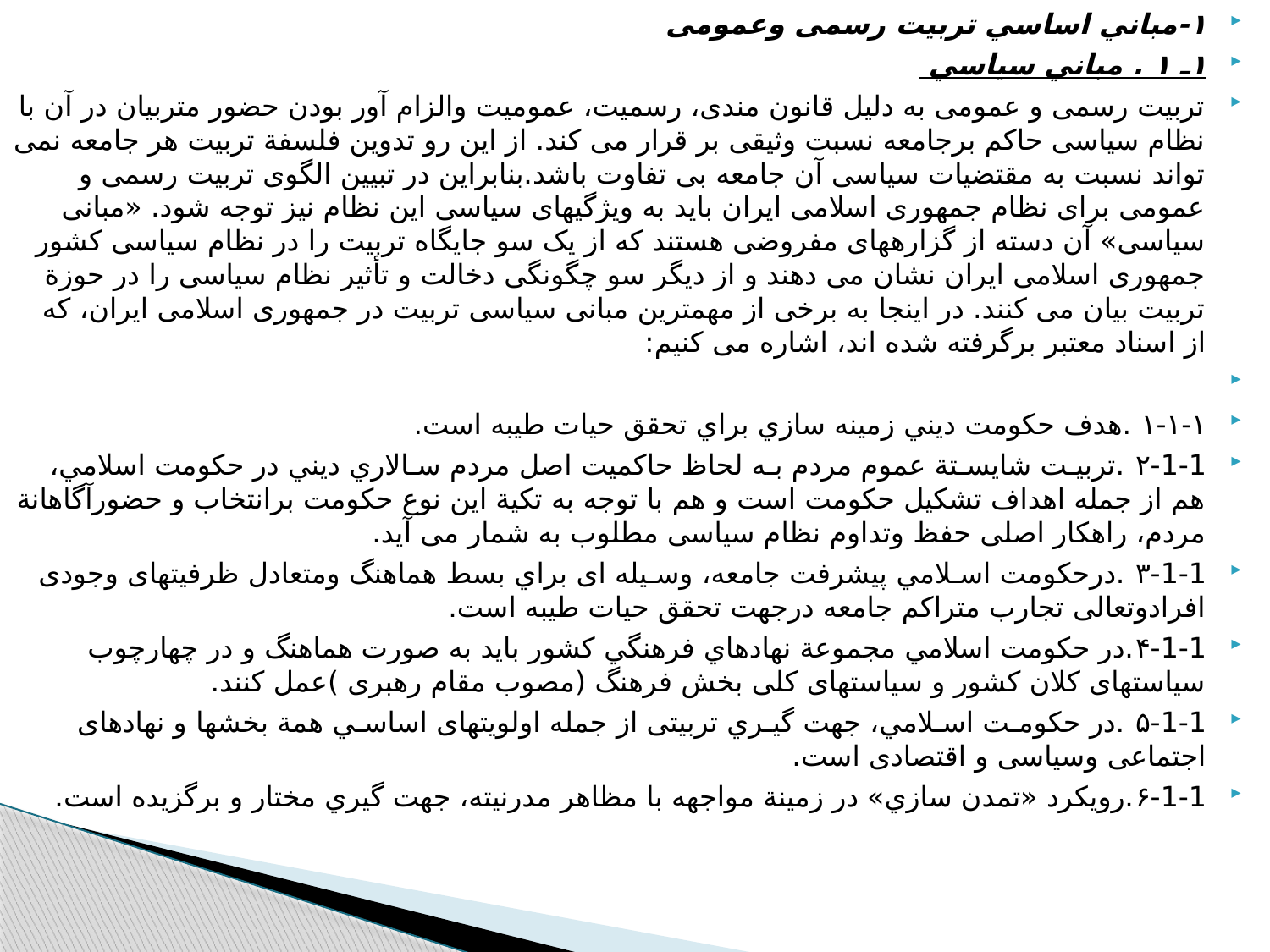

١-مباني اساسي تربيت رسمی وعمومی
۱ـ ۱ . مباني سياسي
تربيت رسمی و عمومی به دليل قانون مندی، رسميت، عموميت والزام آور بودن حضور متربيان در آن با نظام سياسی حاکم برجامعه نسبت وثيقی بر قرار می کند. از اين رو تدوين فلسفة تربيت هر جامعه نمی تواند نسبت به مقتضيات سياسی آن جامعه بی تفاوت باشد.بنابراین در تبیین الگوی تربيت رسمی و عمومی برای نظام جمهوری اسلامی ايران بايد به ويژگیهای سياسی اين نظام نيز توجه شود. «مبانی سياسی» آن دسته از گزارههای مفروضی هستند که از يک سو جايگاه تربيت را در نظام سياسی کشور جمهوری اسلامی ايران نشان می دهند و از ديگر سو چگونگی دخالت و تأثير نظام سياسی را در حوزة تربيت بيان می کنند. در اينجا به برخی از مهمترين مبانی سياسی تربيت در جمهوری اسلامی ايران، که از اسناد معتبر برگرفته شده اند، اشاره می کنيم:

۱-۱-۱ .هدف حکومت ديني زمينه سازي براي تحقق حيات طيبه است.
۲-1-1 .تربيـت شايسـتة عموم مردم بـه لحاظ حاکميت اصل مردم سـالاري ديني در حکومت اسلامي، هم از جمله اهداف تشکيل حکومت است و هم با توجه به تکية اين نوع حکومت برانتخاب و حضورآگاهانة مردم، راهکار اصلی حفظ وتداوم نظام سياسی مطلوب به شمار می آيد.
۳-1-1 .درحکومت اسـلامي پيشرفت جامعه، وسـيله ای براي بسط هماهنگ ومتعادل ظرفيتهای وجودی افرادوتعالی تجارب متراکم جامعه درجهت تحقق حيات طيبه است.
۴-1-1.در حکومت اسلامي مجموعة نهادهاي فرهنگي کشور بايد به صورت هماهنگ و در چهارچوب سياستهای کلان کشور و سياستهای کلی بخش فرهنگ (مصوب مقام رهبری )عمل کنند.
۵-1-1 .در حکومـت اسـلامي، جهت گيـري تربيتی از جمله اولويتهای اساسـي همة بخشها و نهادهای اجتماعی وسياسی و اقتصادی است.
۶-1-1.رويکرد «تمدن سازي» در زمينة مواجهه با مظاهر مدرنيته، جهت گيري مختار و برگزيده است.